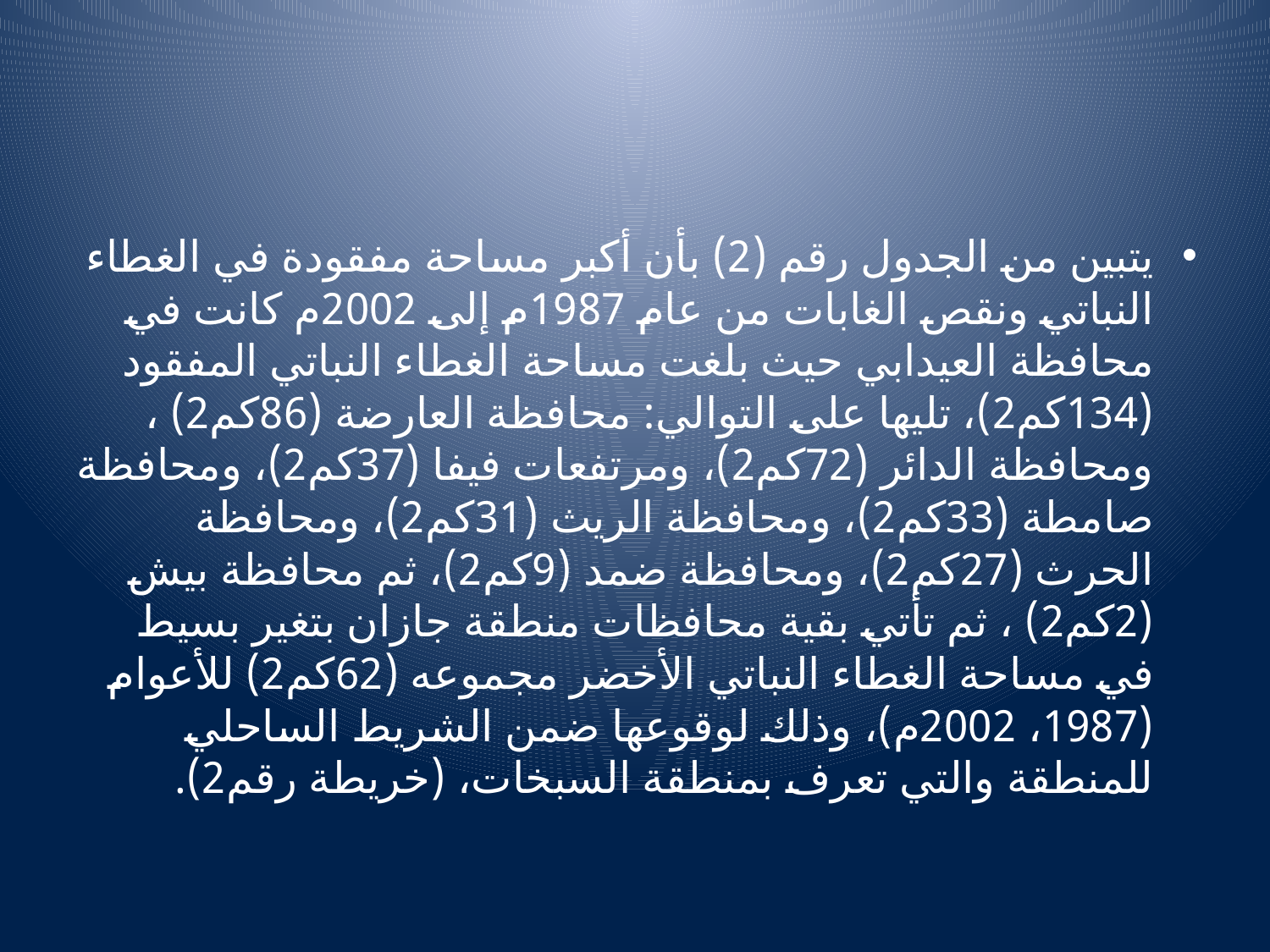

يتبين من الجدول رقم (2) بأن أكبر مساحة مفقودة في الغطاء النباتي ونقص الغابات من عام 1987م إلى 2002م كانت في محافظة العيدابي حيث بلغت مساحة الغطاء النباتي المفقود (134كم2)، تليها على التوالي: محافظة العارضة (86كم2) ، ومحافظة الدائر (72كم2)، ومرتفعات فيفا (37كم2)، ومحافظة صامطة (33كم2)، ومحافظة الريث (31كم2)، ومحافظة الحرث (27كم2)، ومحافظة ضمد (9كم2)، ثم محافظة بيش (2كم2) ، ثم تأتي بقية محافظات منطقة جازان بتغير بسيط في مساحة الغطاء النباتي الأخضر مجموعه (62كم2) للأعوام (1987، 2002م)، وذلك لوقوعها ضمن الشريط الساحلي للمنطقة والتي تعرف بمنطقة السبخات، (خريطة رقم2).